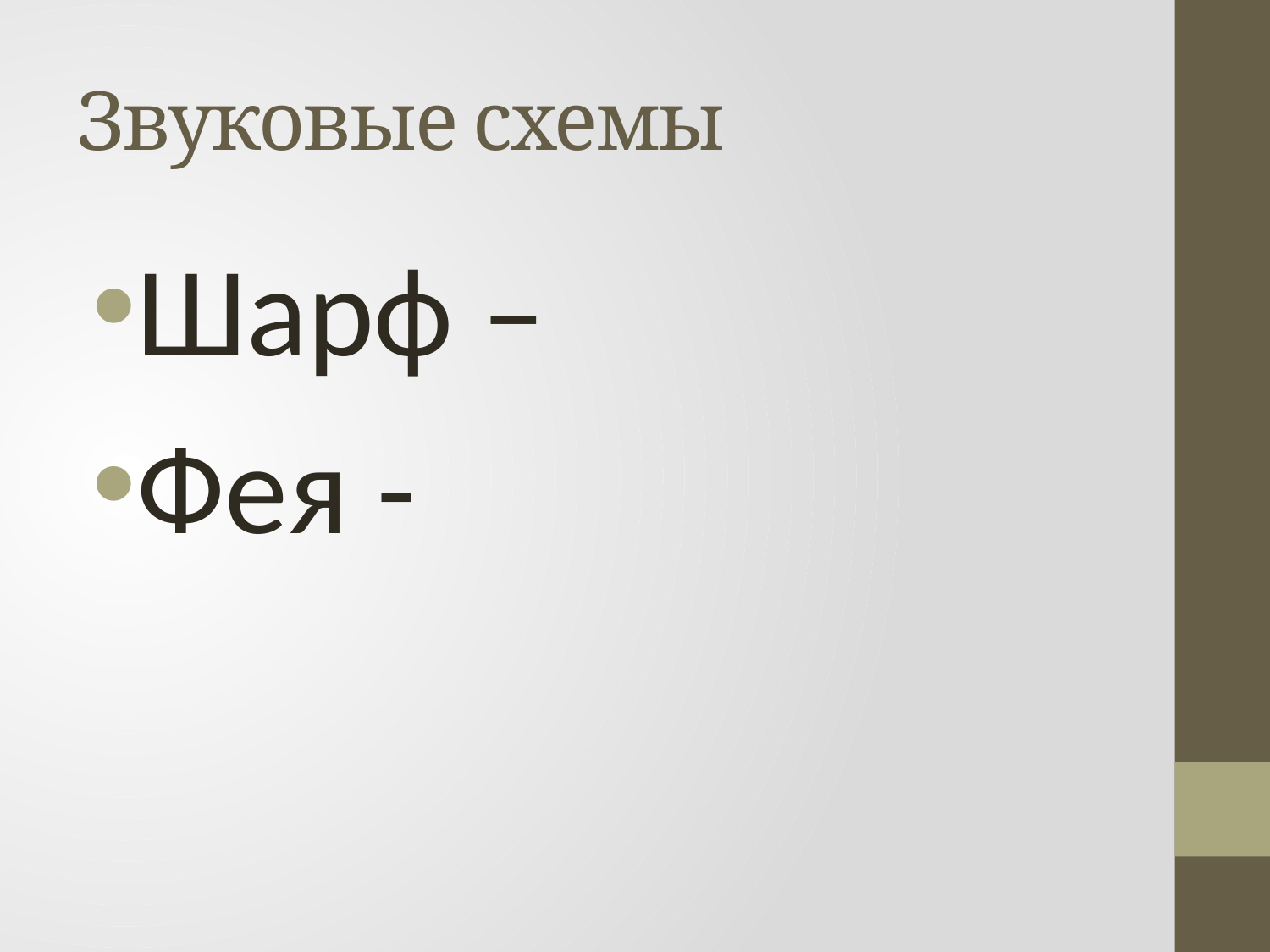

# Звуковые схемы
Шарф –
Фея -